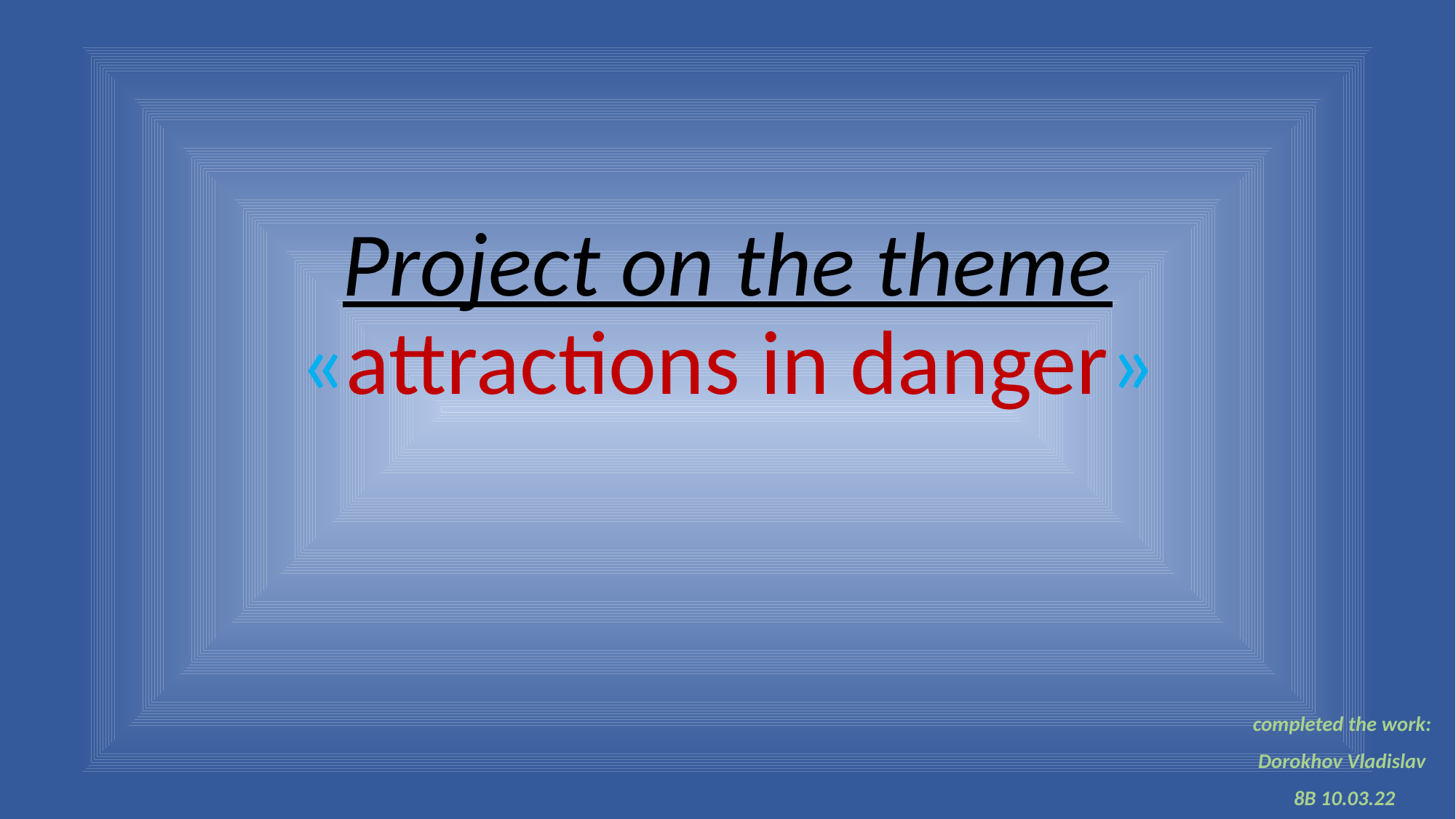

# Project on the theme «attractions in danger»
completed the work:
Dorokhov Vladislav
8B 10.03.22